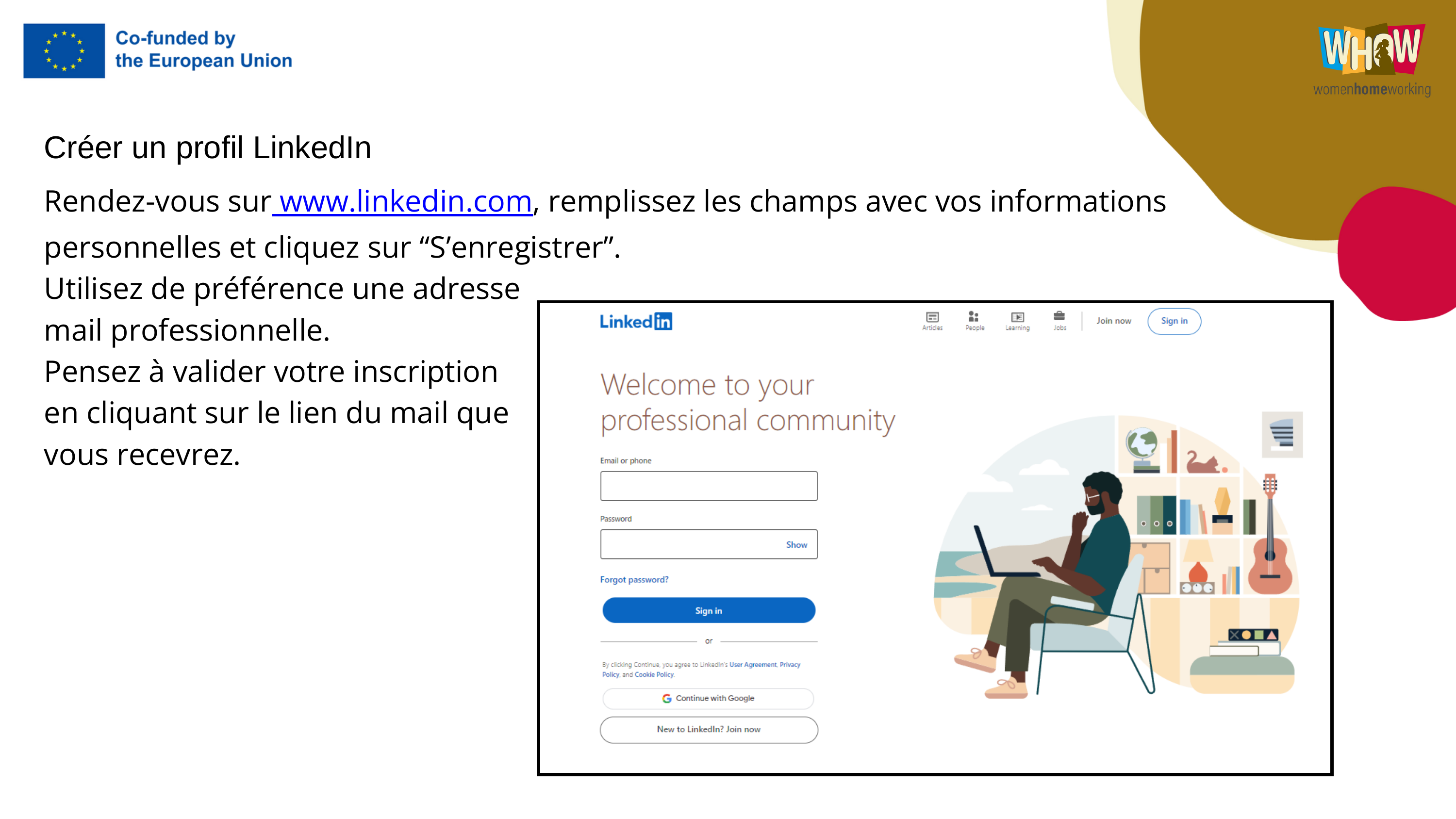

Créer un profil LinkedIn
Rendez-vous sur www.linkedin.com, remplissez les champs avec vos informations personnelles et cliquez sur “S’enregistrer”.

Utilisez de préférence une adresse mail professionnelle.
Pensez à valider votre inscription en cliquant sur le lien du mail que vous recevrez.